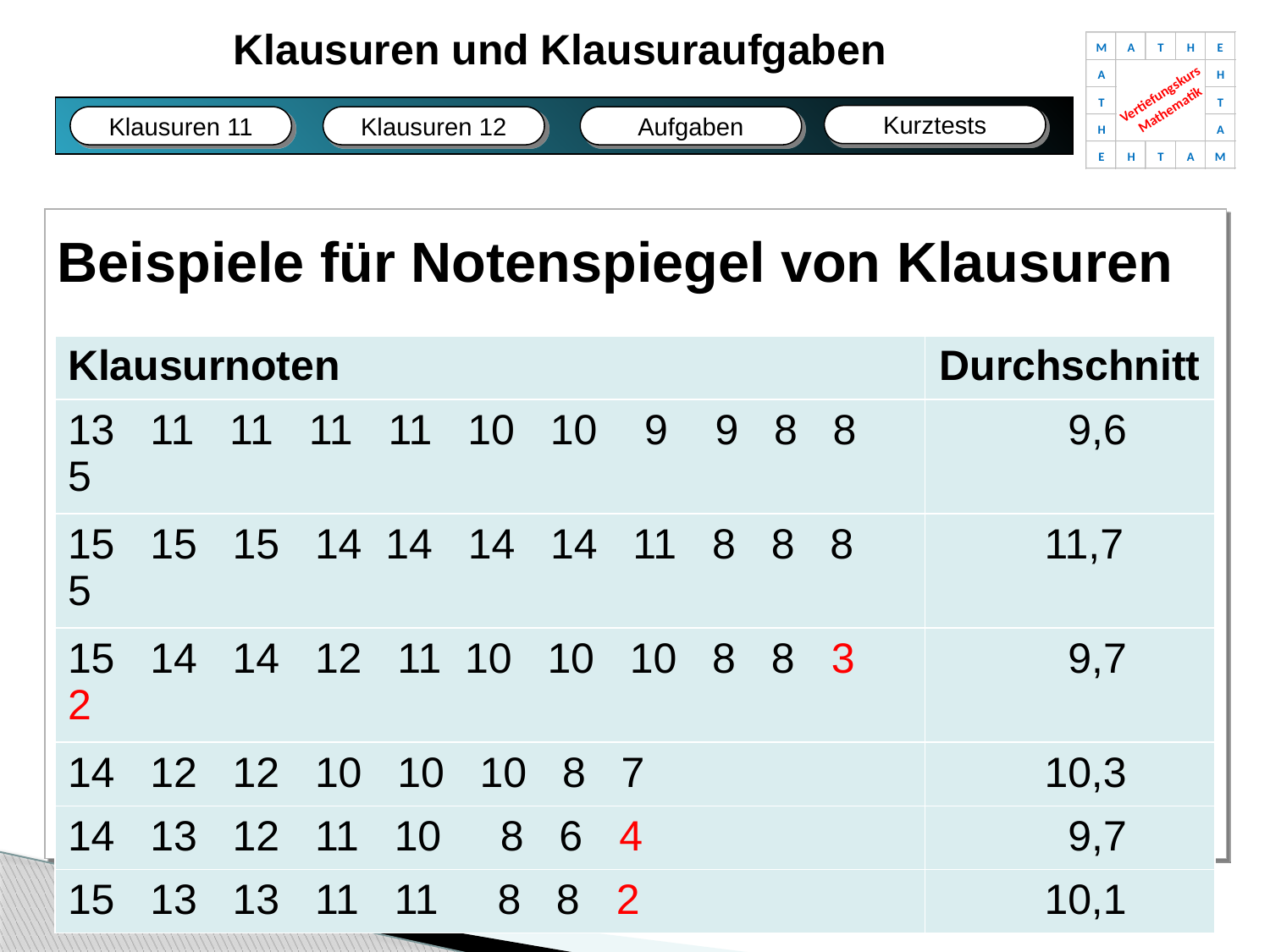

Klausuren und Klausuraufgaben

M
A
T
H
E

A
H
Vertiefungskurs
Mathematik

T
T

H
A

E
H
T
A
M

Kurztests
Klausuren 12
Klausuren 11
Aufgaben
Fazit
Bildungsplan
Fachliches
Unterricht
Beispiele für Notenspiegel von Klausuren

| Klausurnoten | Durchschnitt |
| --- | --- |
| 13 11 11 11 11 10 10 9 9 8 8 5 | 9,6 |
| 15 15 15 14 14 14 14 11 8 8 8 5 | 11,7 |
| 15 14 14 12 11 10 10 10 8 8 3 2 | 9,7 |
| 14 12 12 10 10 10 8 7 | 10,3 |
| 14 13 12 11 10 8 6 4 | 9,7 |
| 15 13 13 11 11 8 8 2 | 10,1 |

ZPG VKM
Folie 3